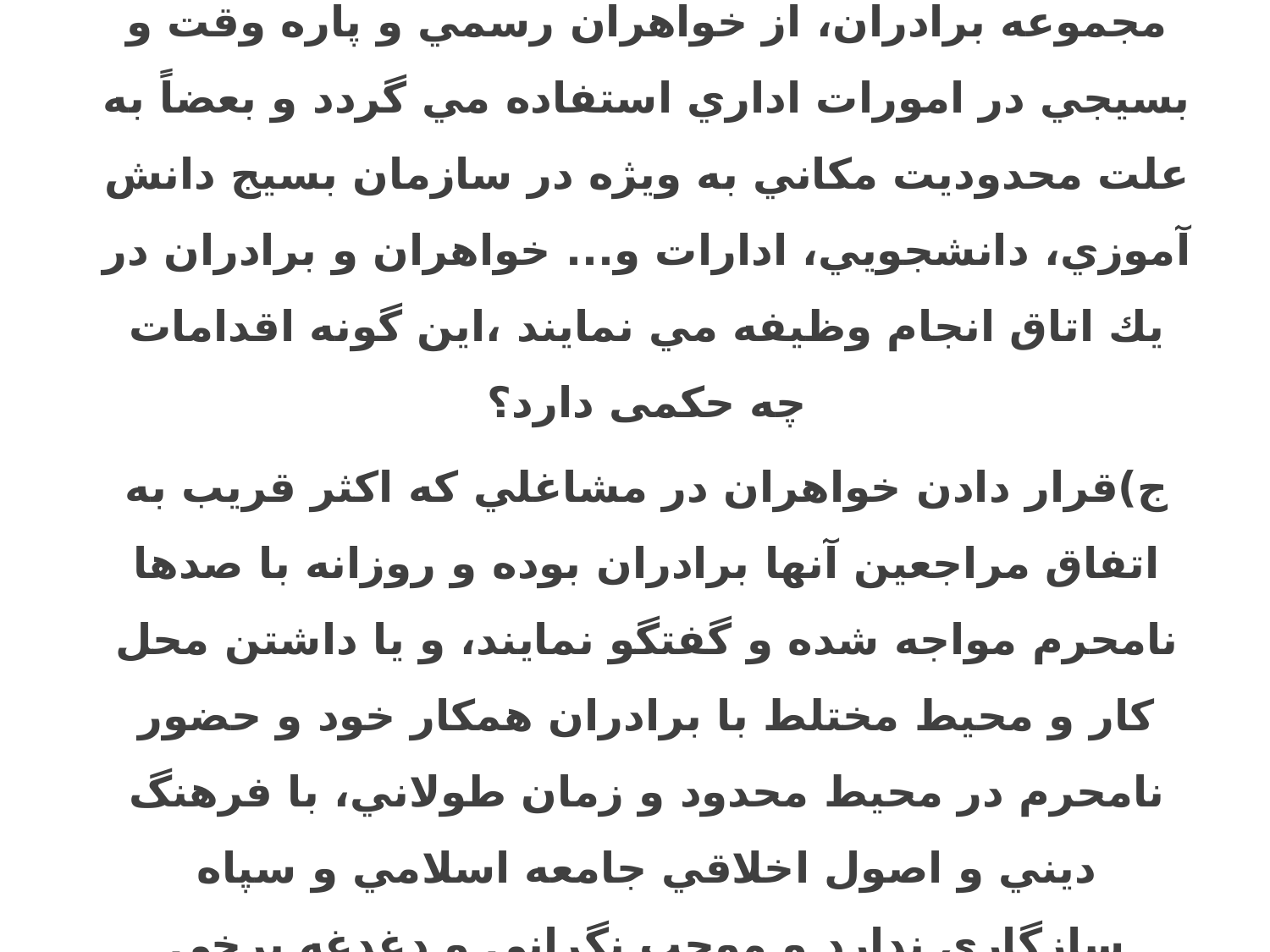

س)بعضاً مشاهده مي گردد در بخشهايي از سپاه در مجموعه برادران، از خواهران رسمي و پاره وقت و بسيجي در امورات اداري استفاده مي گردد و بعضاً به علت محدوديت مكاني به ويژه در سازمان بسيج دانش آموزي، دانشجويي، ادارات و... خواهران و برادران در يك اتاق انجام وظيفه مي نمايند ،این گونه اقدامات چه حکمی دارد؟
ج)قرار دادن خواهران در مشاغلي كه اكثر قريب به اتفاق مراجعين آنها برادران بوده و روزانه با صدها نامحرم مواجه شده و گفتگو نمايند، و يا داشتن محل كار و محيط مختلط با برادران همكار خود و حضور نامحرم در محيط محدود و زمان طولاني، با فرهنگ ديني و اصول اخلاقي جامعه اسلامي و سپاه سازگاري ندارد و موجب نگراني و دغدغه برخي برادران و خواهران شاغل شده است.